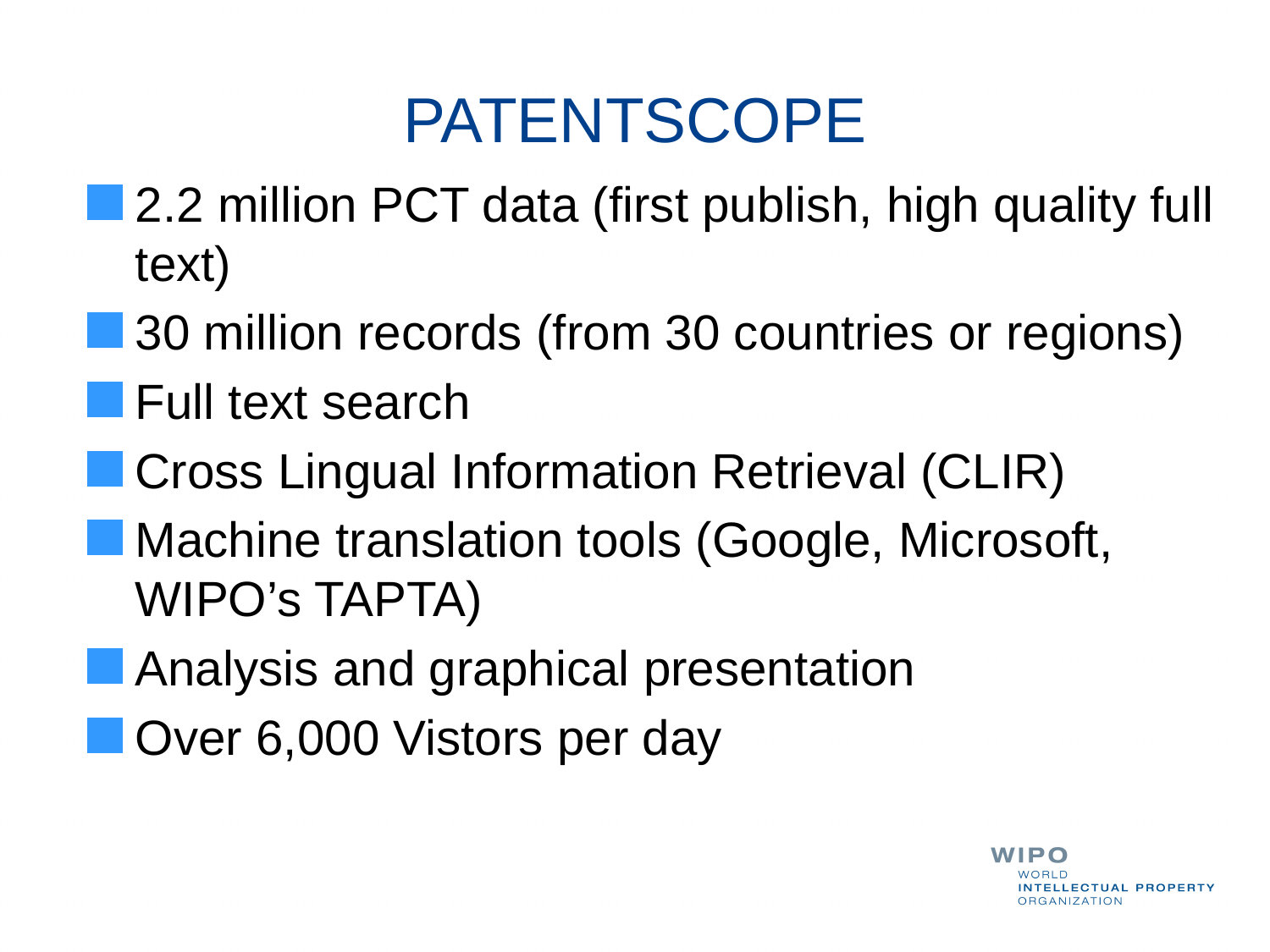

# PATENTSCOPE
2.2 million PCT data (first publish, high quality full text)
30 million records (from 30 countries or regions)
Full text search
Cross Lingual Information Retrieval (CLIR)
Machine translation tools (Google, Microsoft, WIPO’s TAPTA)
Analysis and graphical presentation
Over 6,000 Vistors per day